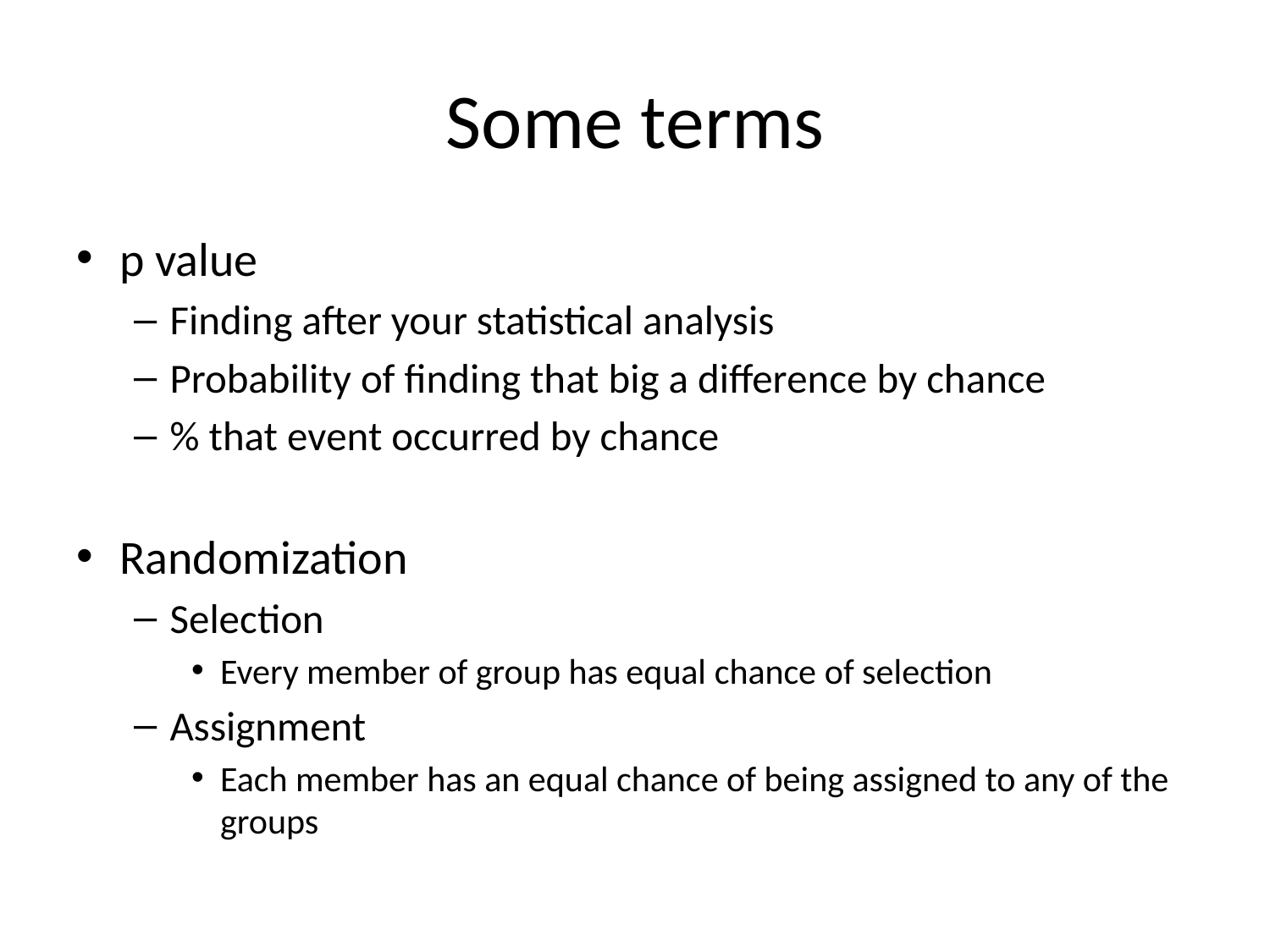

# Some terms
p value
Finding after your statistical analysis
Probability of finding that big a difference by chance
% that event occurred by chance

Randomization
Selection
Every member of group has equal chance of selection
Assignment
Each member has an equal chance of being assigned to any of the groups